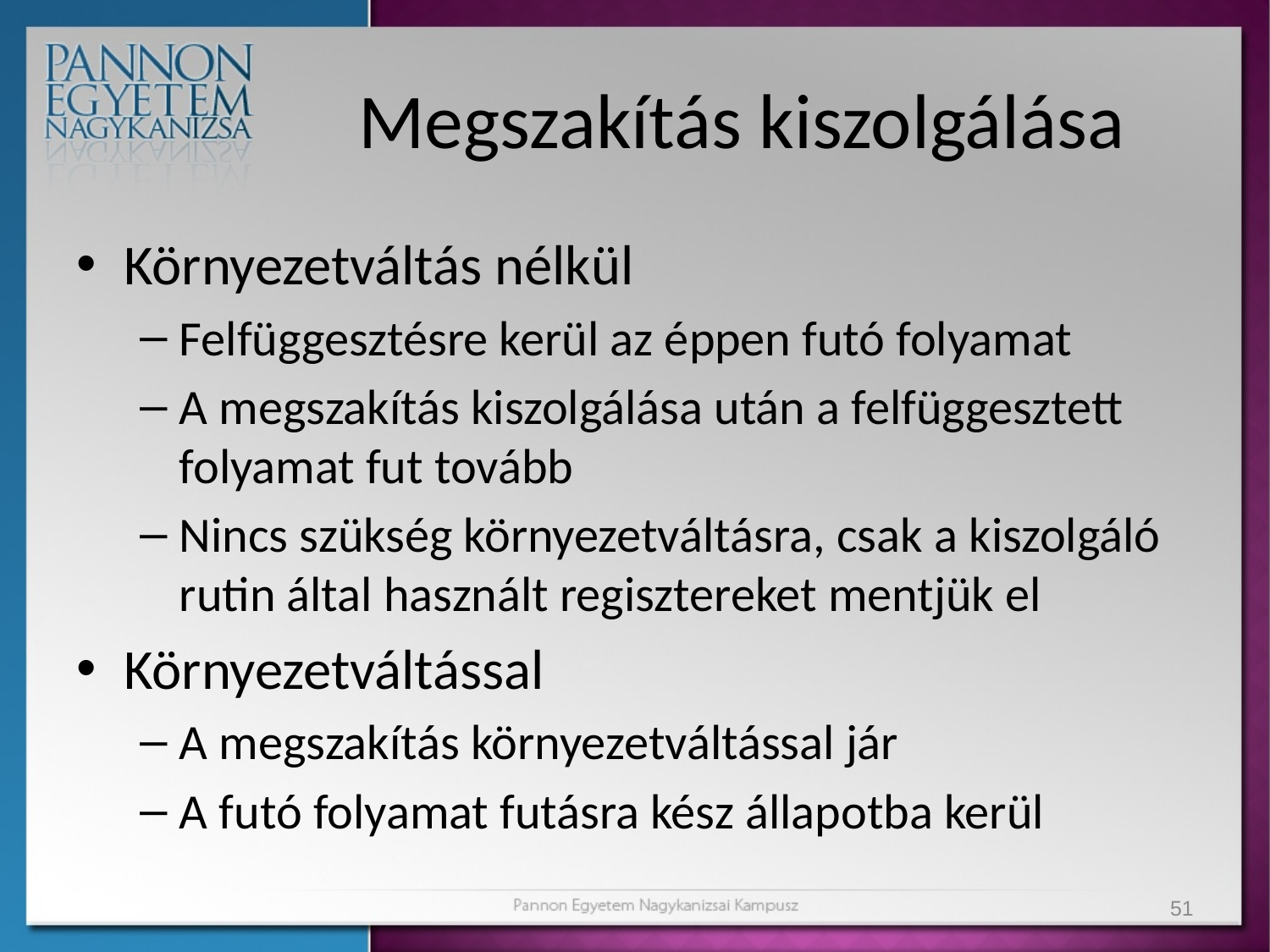

# Megszakítás kiszolgálása
Környezetváltás nélkül
Felfüggesztésre kerül az éppen futó folyamat
A megszakítás kiszolgálása után a felfüggesztett folyamat fut tovább
Nincs szükség környezetváltásra, csak a kiszolgáló rutin által használt regisztereket mentjük el
Környezetváltással
A megszakítás környezetváltással jár
A futó folyamat futásra kész állapotba kerül
51